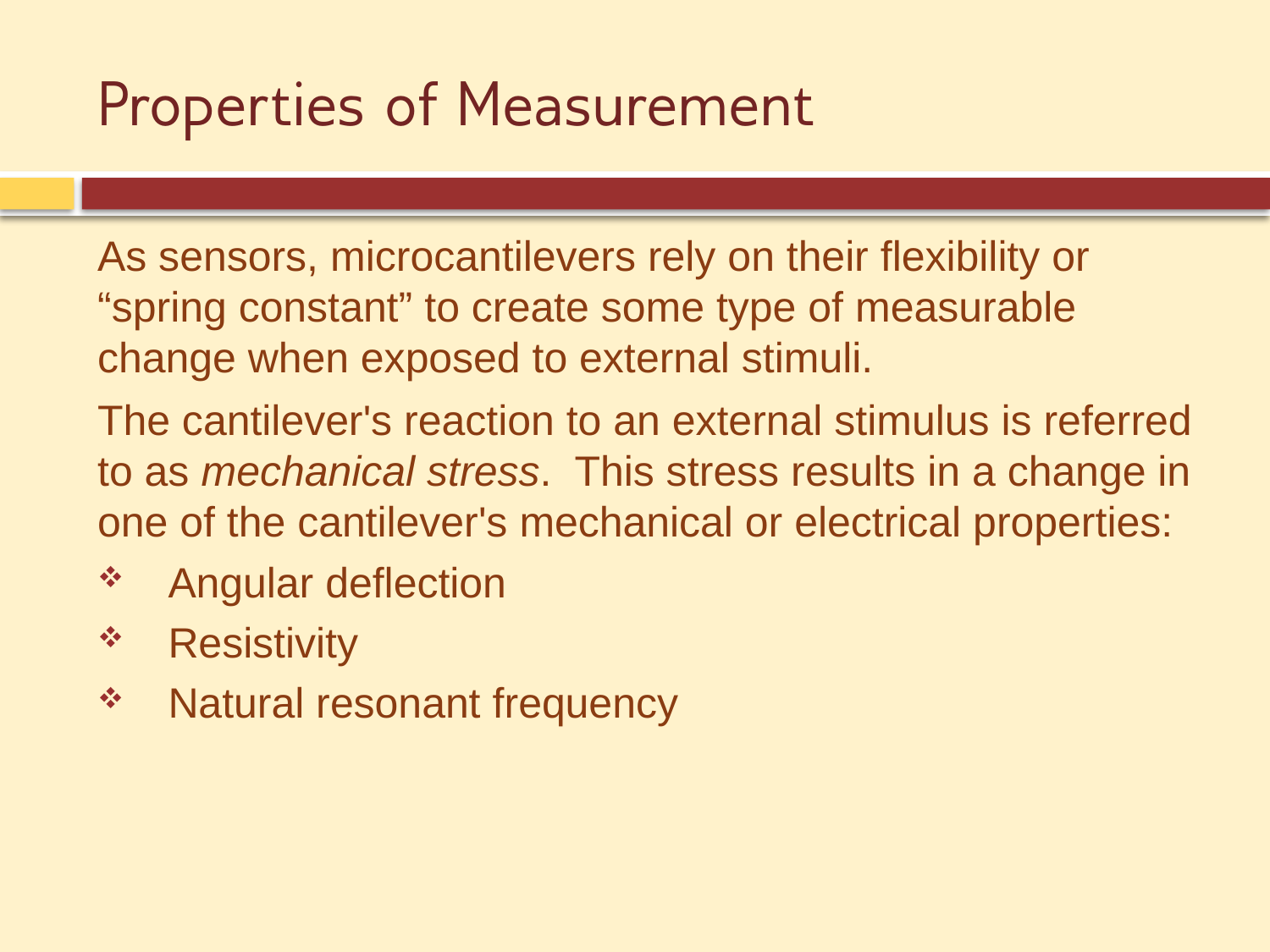

# Properties of Measurement
As sensors, microcantilevers rely on their flexibility or “spring constant” to create some type of measurable change when exposed to external stimuli.
The cantilever's reaction to an external stimulus is referred to as mechanical stress.  This stress results in a change in one of the cantilever's mechanical or electrical properties:
Angular deflection
Resistivity
Natural resonant frequency